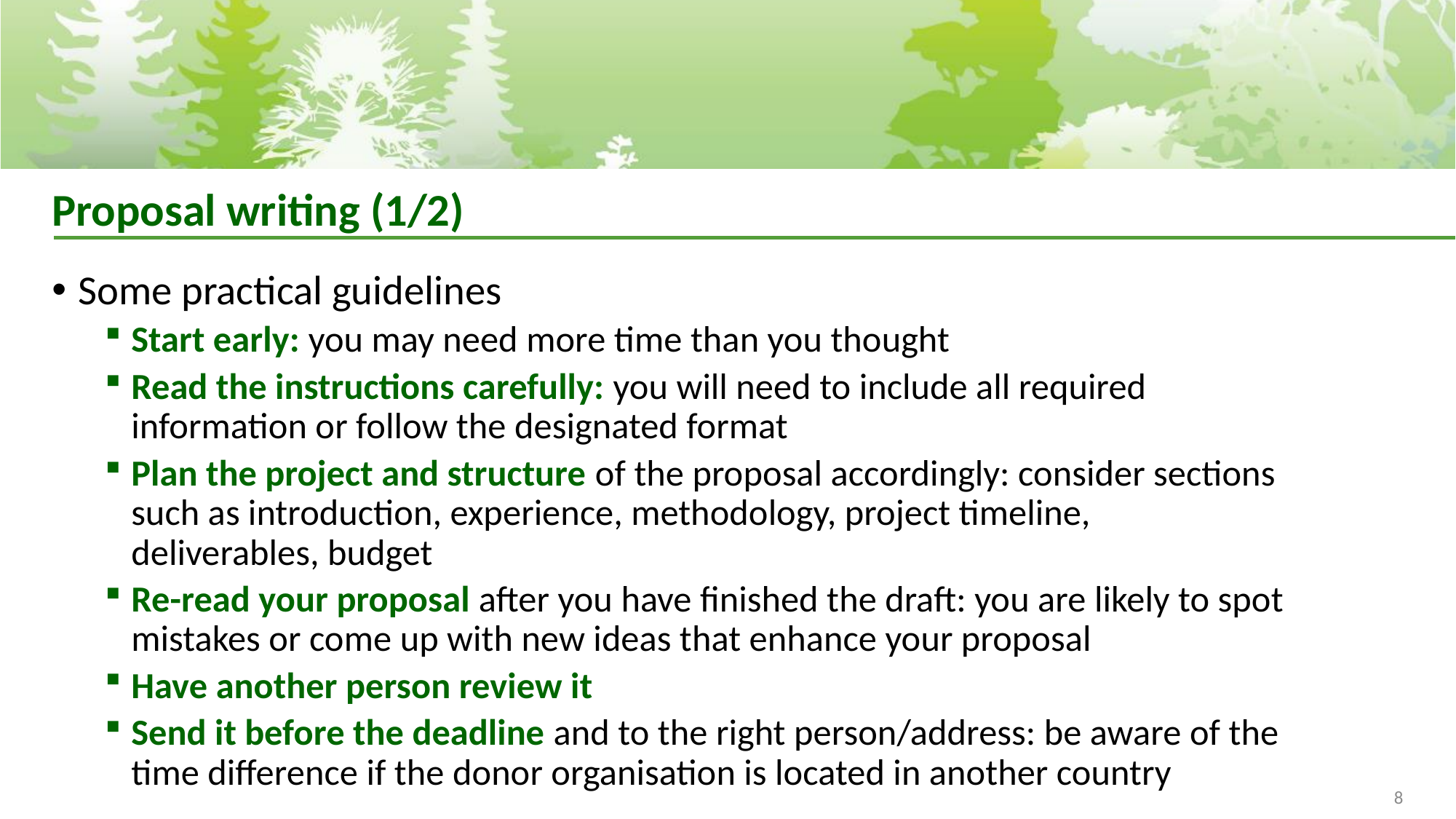

# Proposal writing (1/2)
Some practical guidelines
Start early: you may need more time than you thought
Read the instructions carefully: you will need to include all required information or follow the designated format
Plan the project and structure of the proposal accordingly: consider sections such as introduction, experience, methodology, project timeline, deliverables, budget
Re-read your proposal after you have finished the draft: you are likely to spot mistakes or come up with new ideas that enhance your proposal
Have another person review it
Send it before the deadline and to the right person/address: be aware of the time difference if the donor organisation is located in another country
8